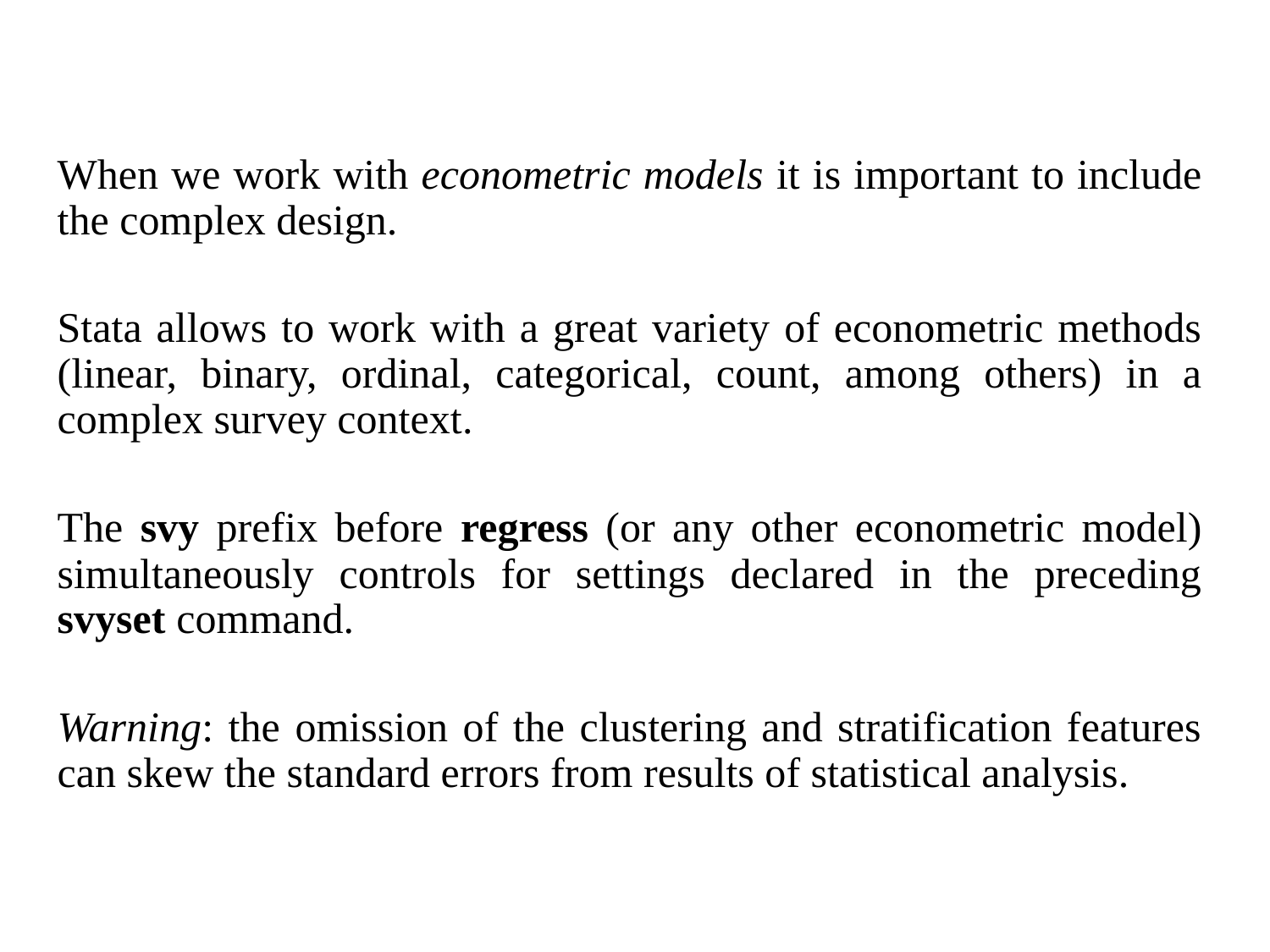

When we work with econometric models it is important to include the complex design.

Stata allows to work with a great variety of econometric methods (linear, binary, ordinal, categorical, count, among others) in a complex survey context.

The svy prefix before regress (or any other econometric model) simultaneously controls for settings declared in the preceding svyset command.

Warning: the omission of the clustering and stratification features can skew the standard errors from results of statistical analysis.